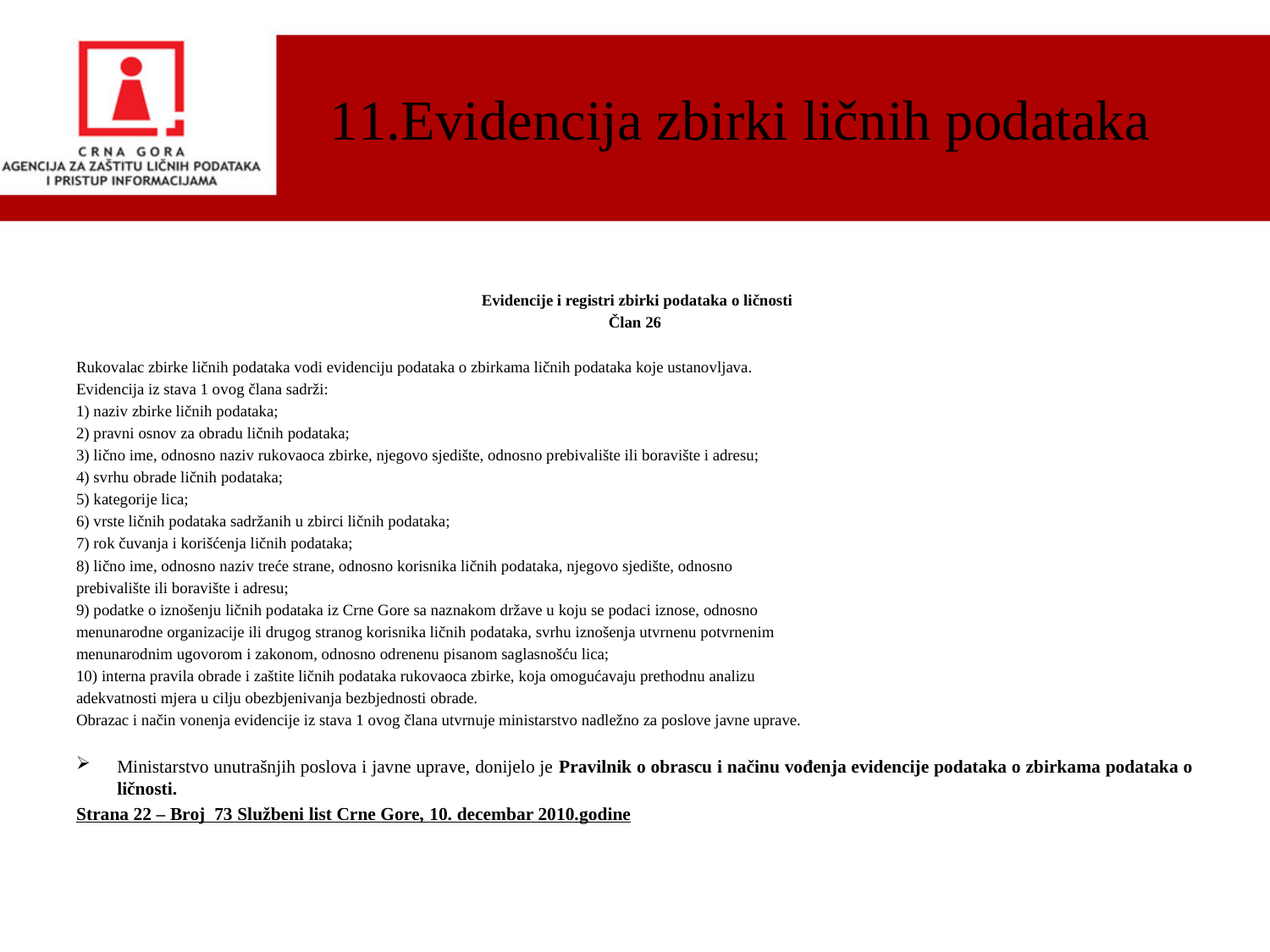

# 11.Evidencija zbirki ličnih podataka

 Evidencije i registri zbirki podataka o ličnosti
Član 26

Rukovalac zbirke ličnih podataka vodi evidenciju podataka o zbirkama ličnih podataka koje ustanovljava.
Evidencija iz stava 1 ovog člana sadrži:
1) naziv zbirke ličnih podataka;
2) pravni osnov za obradu ličnih podataka;
3) lično ime, odnosno naziv rukovaoca zbirke, njegovo sjedište, odnosno prebivalište ili boravište i adresu;
4) svrhu obrade ličnih podataka;
5) kategorije lica;
6) vrste ličnih podataka sadržanih u zbirci ličnih podataka;
7) rok čuvanja i korišćenja ličnih podataka;
8) lično ime, odnosno naziv treće strane, odnosno korisnika ličnih podataka, njegovo sjedište, odnosno
prebivalište ili boravište i adresu;
9) podatke o iznošenju ličnih podataka iz Crne Gore sa naznakom države u koju se podaci iznose, odnosno
menunarodne organizacije ili drugog stranog korisnika ličnih podataka, svrhu iznošenja utvrnenu potvrnenim
menunarodnim ugovorom i zakonom, odnosno odrenenu pisanom saglasnošću lica;
10) interna pravila obrade i zaštite ličnih podataka rukovaoca zbirke, koja omogućavaju prethodnu analizu
adekvatnosti mjera u cilju obezbjenivanja bezbjednosti obrade.
Obrazac i način vonenja evidencije iz stava 1 ovog člana utvrnuje ministarstvo nadležno za poslove javne uprave.

Ministarstvo unutrašnjih poslova i javne uprave, donijelo je Pravilnik o obrascu i načinu vođenja evidencije podataka o zbirkama podataka o ličnosti.
Strana 22 – Broj  73 Službeni list Crne Gore, 10. decembar 2010.godine